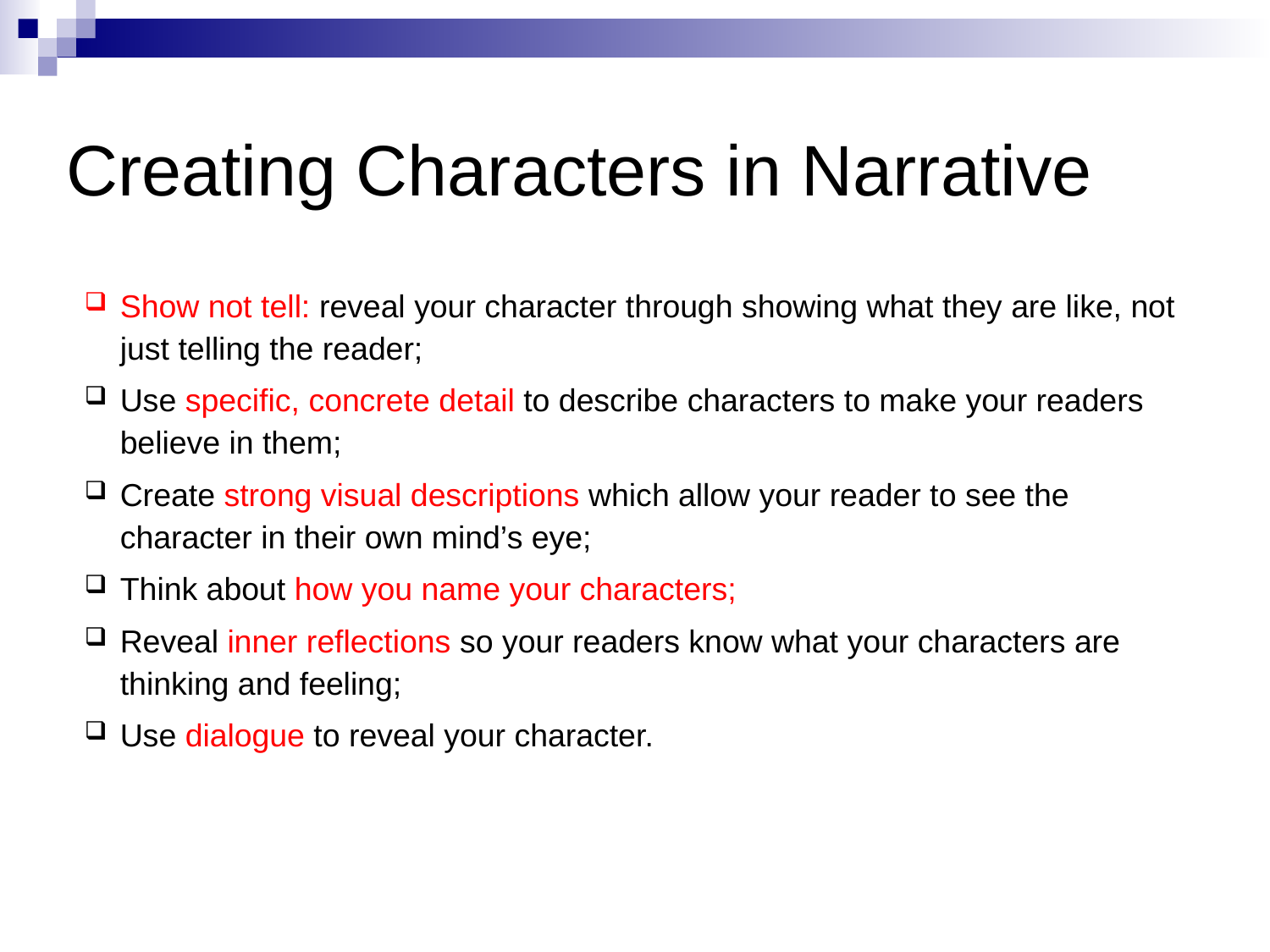

# Creating Characters in Narrative
Show not tell: reveal your character through showing what they are like, not just telling the reader;
Use specific, concrete detail to describe characters to make your readers believe in them;
Create strong visual descriptions which allow your reader to see the character in their own mind’s eye;
Think about how you name your characters;
Reveal inner reflections so your readers know what your characters are thinking and feeling;
Use dialogue to reveal your character.